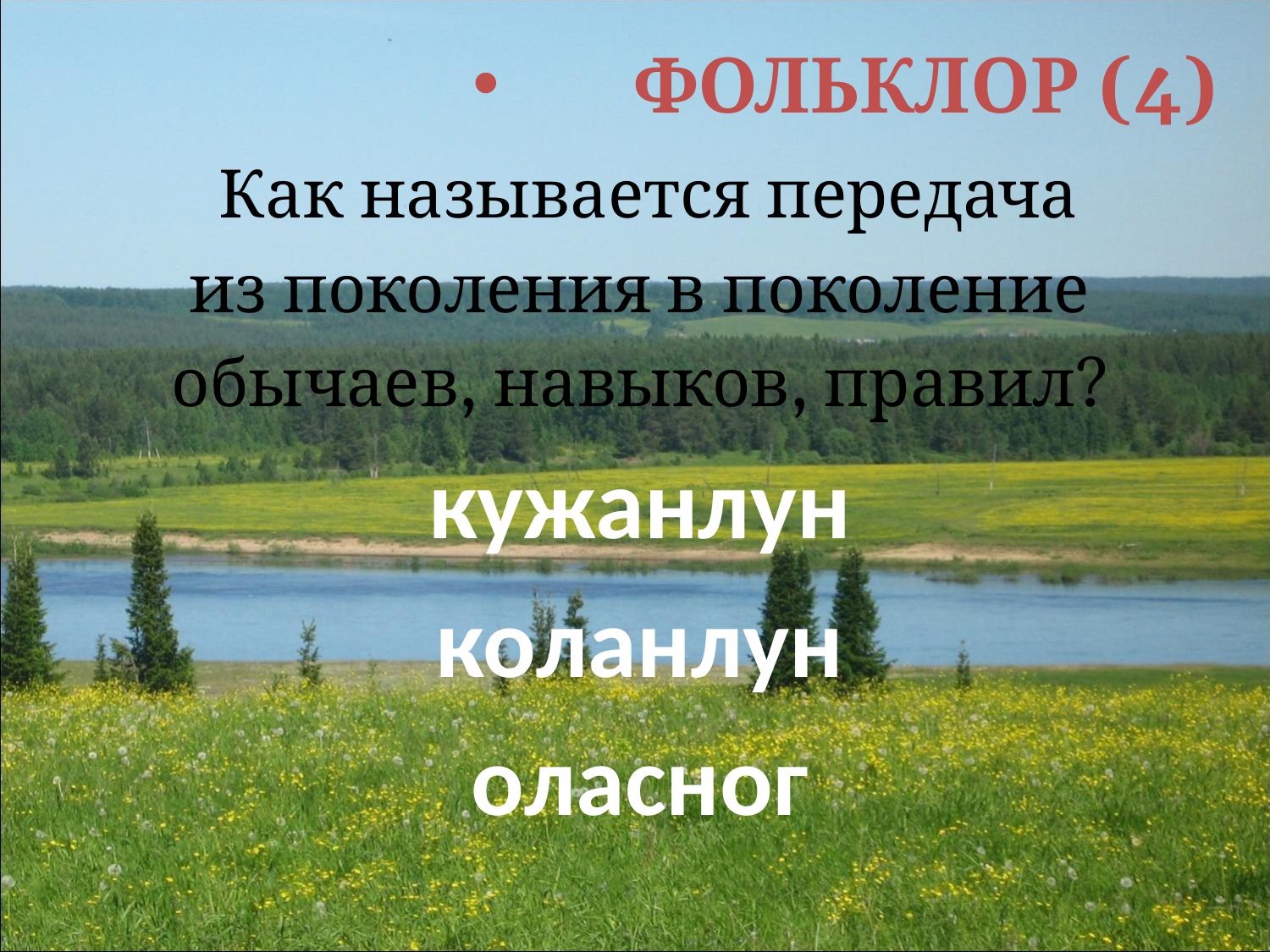

ФОЛЬКЛОР (4)
  Как называется передача
из поколения в поколение
обычаев, навыков, правил?
кужанлун
коланлун
оласног